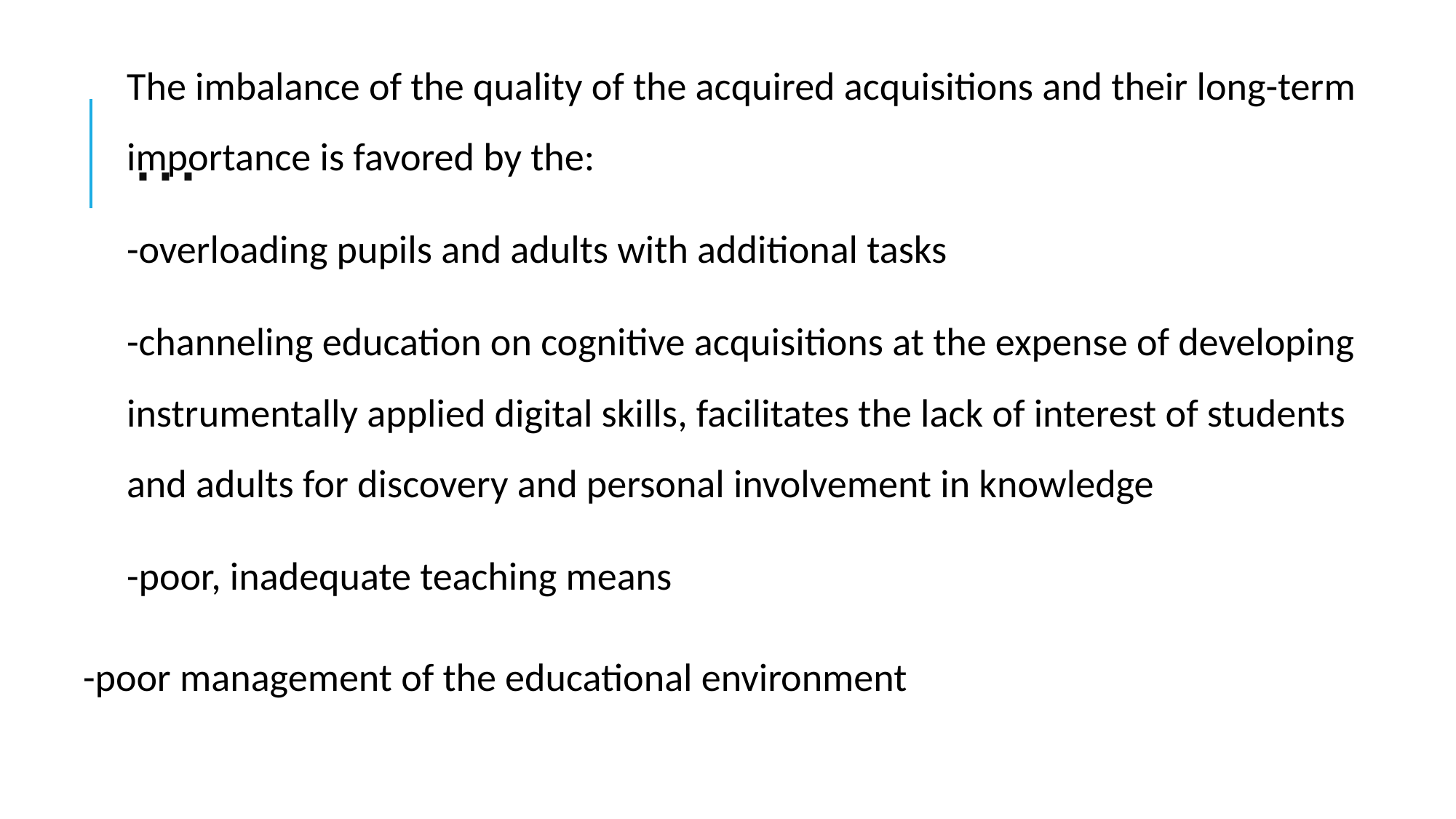

The imbalance of the quality of the acquired acquisitions and their long-term importance is favored by the:
-overloading pupils and adults with additional tasks
-channeling education on cognitive acquisitions at the expense of developing instrumentally applied digital skills, facilitates the lack of interest of students and adults for discovery and personal involvement in knowledge
-poor, inadequate teaching means
-poor management of the educational environment

# ...